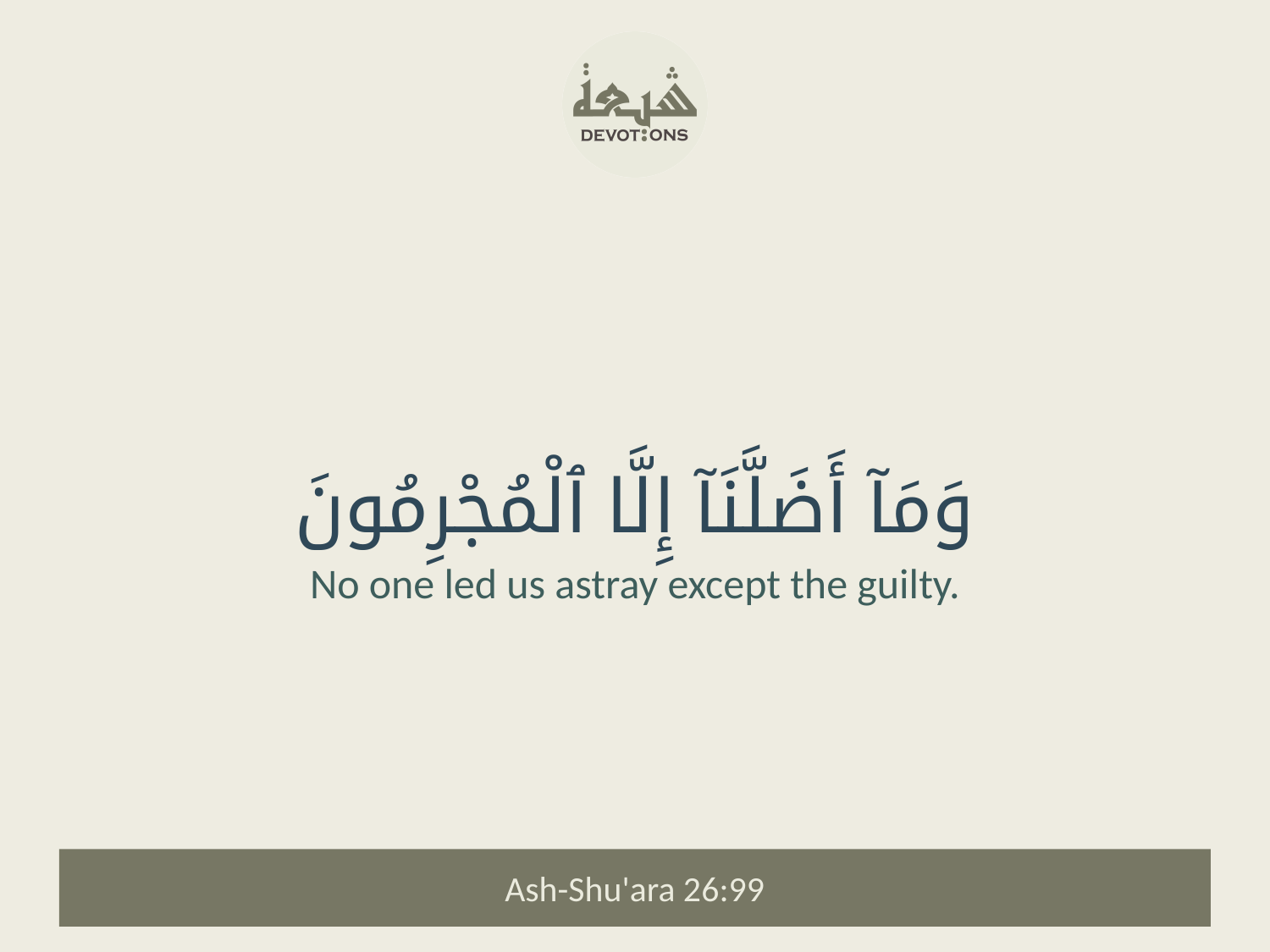

وَمَآ أَضَلَّنَآ إِلَّا ٱلْمُجْرِمُونَ
No one led us astray except the guilty.
Ash-Shu'ara 26:99